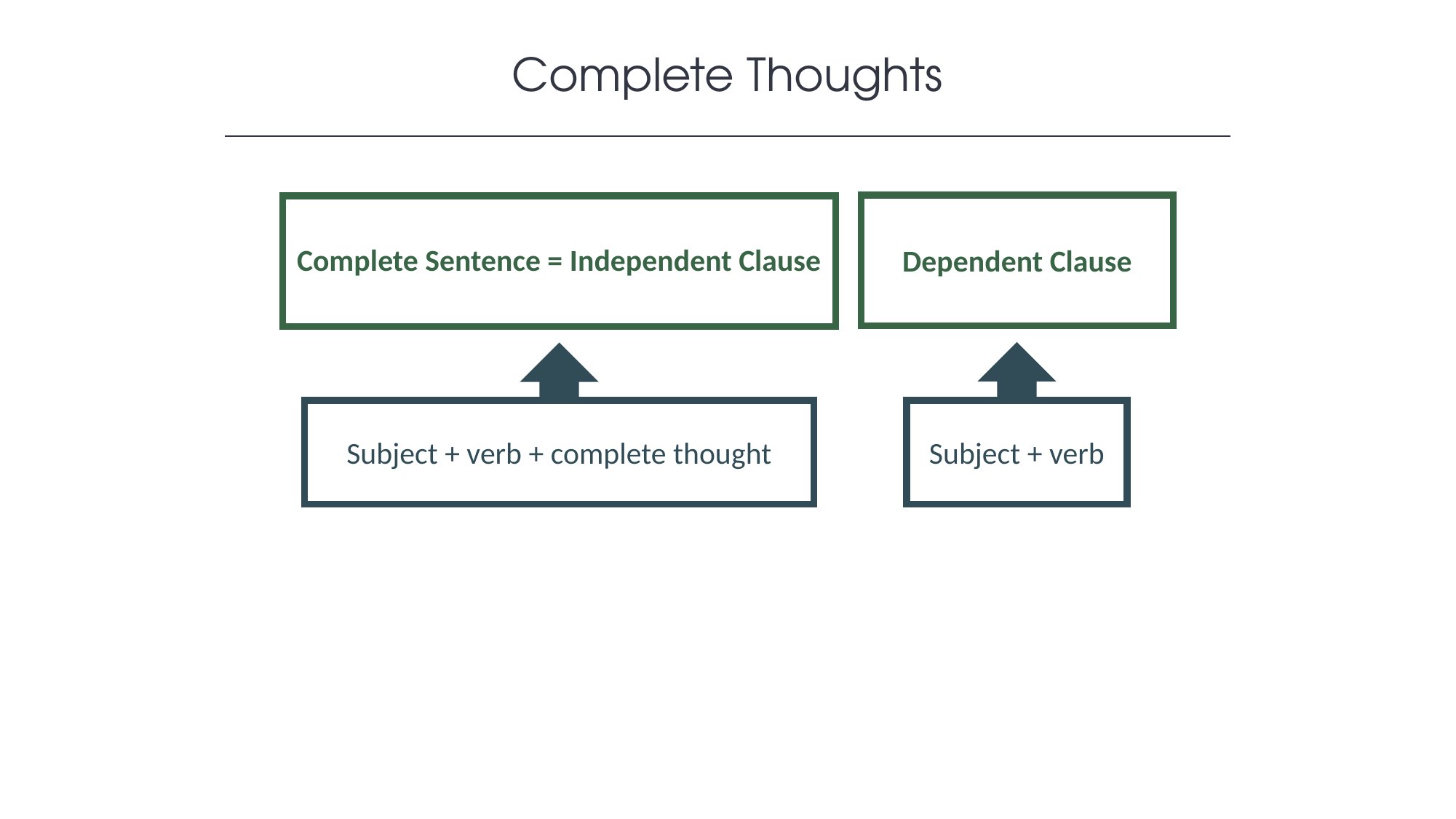

Complete Thoughts
HAWKES LEARNING

Complete Sentence = Independent Clause
Dependent Clause

Subject + verb + complete thought
Subject + verb